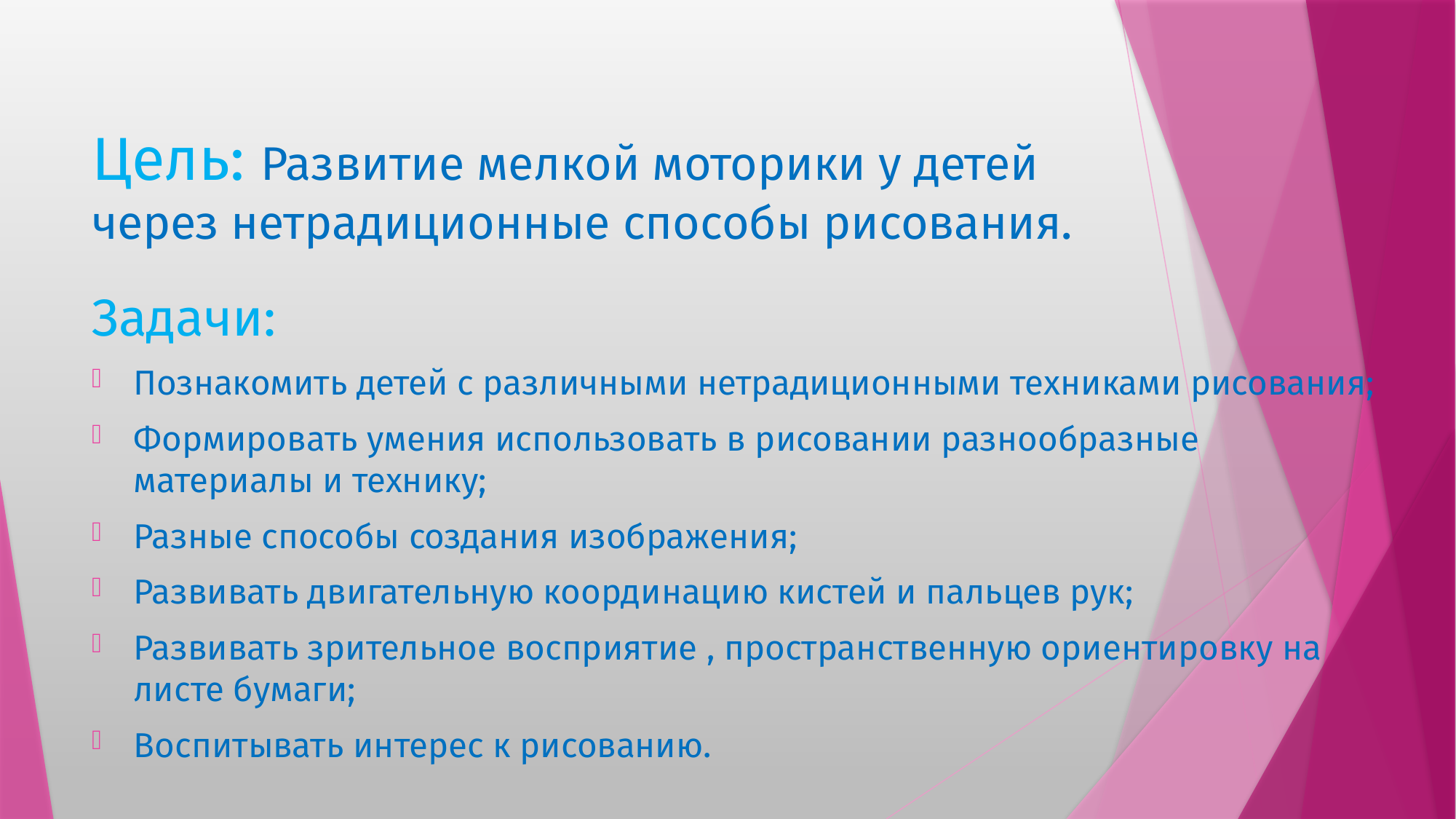

# Цель: Развитие мелкой моторики у детей через нетрадиционные способы рисования.
Задачи:
Познакомить детей с различными нетрадиционными техниками рисования;
Формировать умения использовать в рисовании разнообразные материалы и технику;
Разные способы создания изображения;
Развивать двигательную координацию кистей и пальцев рук;
Развивать зрительное восприятие , пространственную ориентировку на листе бумаги;
Воспитывать интерес к рисованию.